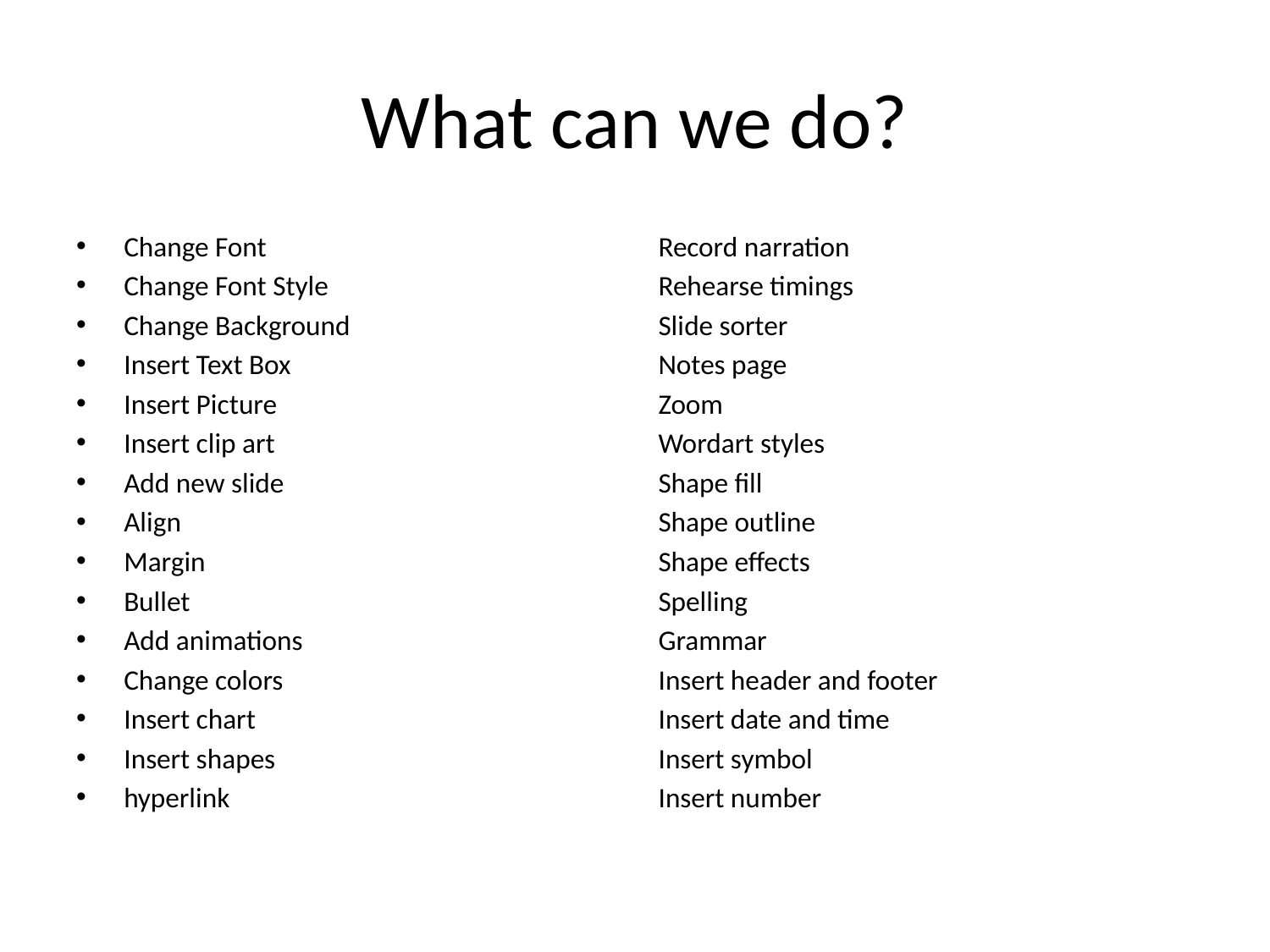

# What can we do?
Change Font
Change Font Style
Change Background
Insert Text Box
Insert Picture
Insert clip art
Add new slide
Align
Margin
Bullet
Add animations
Change colors
Insert chart
Insert shapes
hyperlink
Record narration
Rehearse timings
Slide sorter
Notes page
Zoom
Wordart styles
Shape fill
Shape outline
Shape effects
Spelling
Grammar
Insert header and footer
Insert date and time
Insert symbol
Insert number